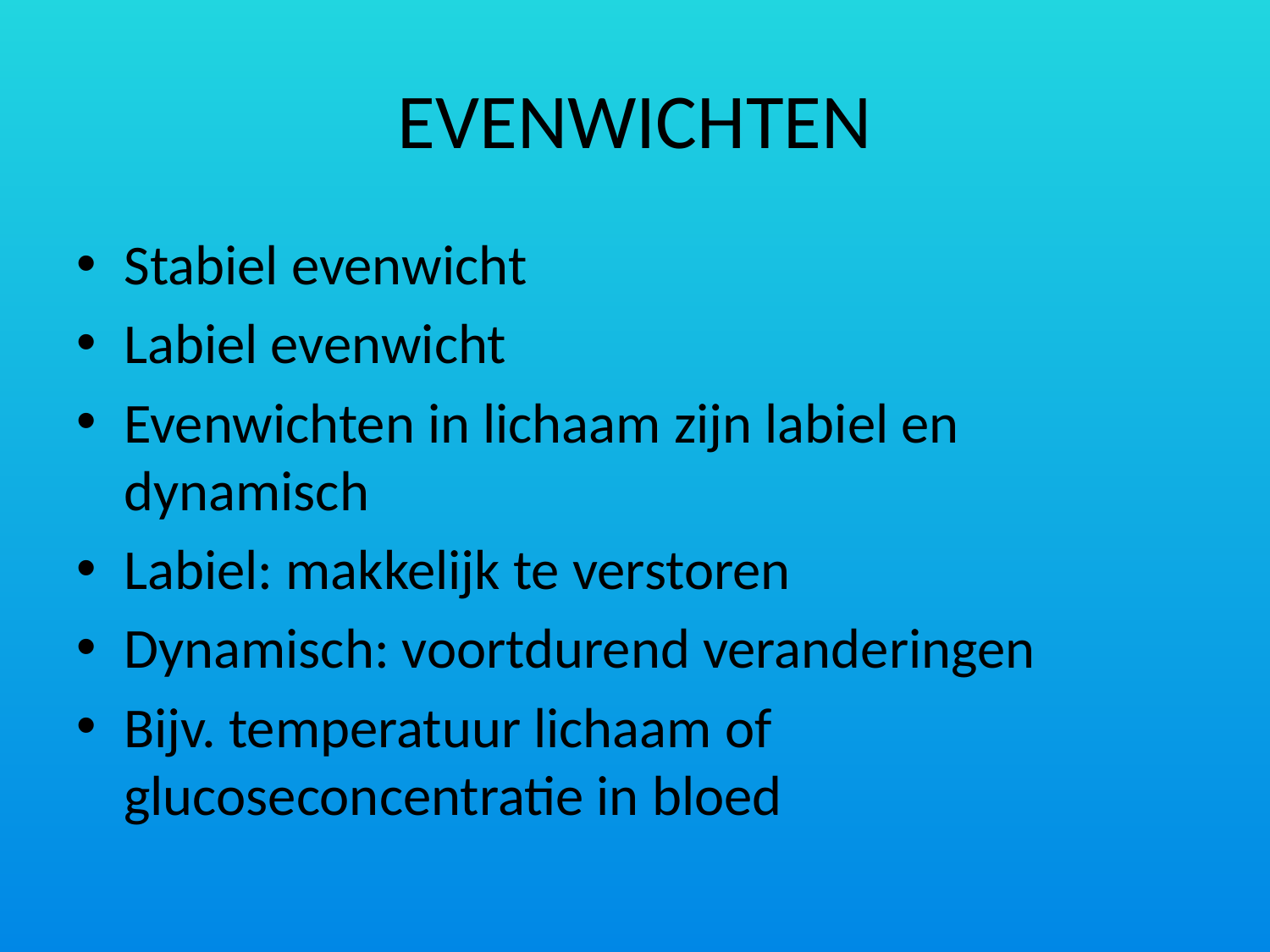

# EVENWICHTEN
Stabiel evenwicht
Labiel evenwicht
Evenwichten in lichaam zijn labiel en dynamisch
Labiel: makkelijk te verstoren
Dynamisch: voortdurend veranderingen
Bijv. temperatuur lichaam of glucoseconcentratie in bloed